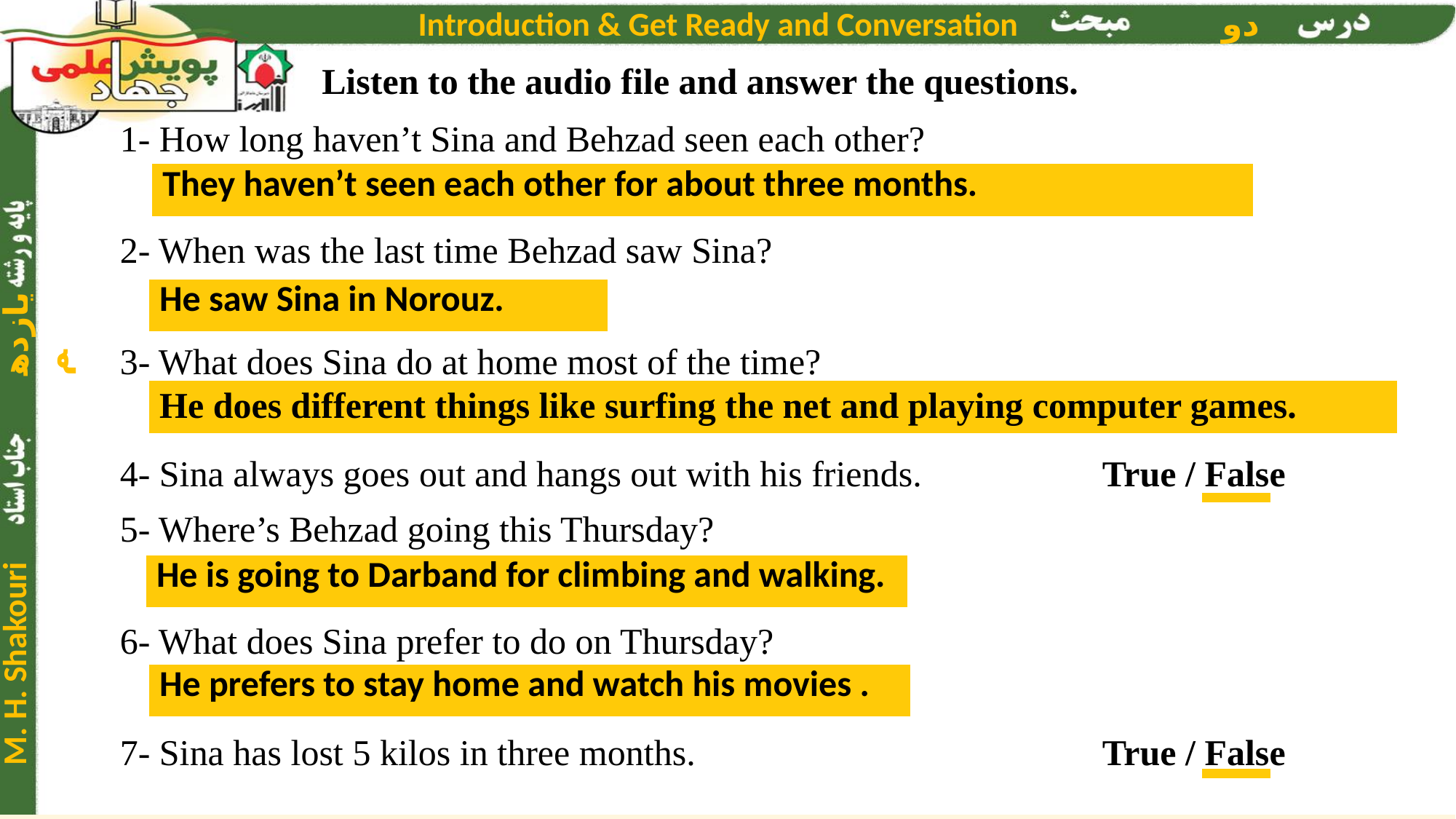

Listen to the audio file and answer the questions.
1- How long haven’t Sina and Behzad seen each other?

2- When was the last time Behzad saw Sina?

3- What does Sina do at home most of the time?

4- Sina always goes out and hangs out with his friends. 		True / False
5- Where’s Behzad going this Thursday?

6- What does Sina prefer to do on Thursday?

7- Sina has lost 5 kilos in three months.   				True / False
| They haven’t seen each other for about three months. |
| --- |
| He saw Sina in Norouz. |
| --- |
| He does different things like surfing the net and playing computer games. |
| --- |
| He is going to Darband for climbing and walking. |
| --- |
| He prefers to stay home and watch his movies . |
| --- |